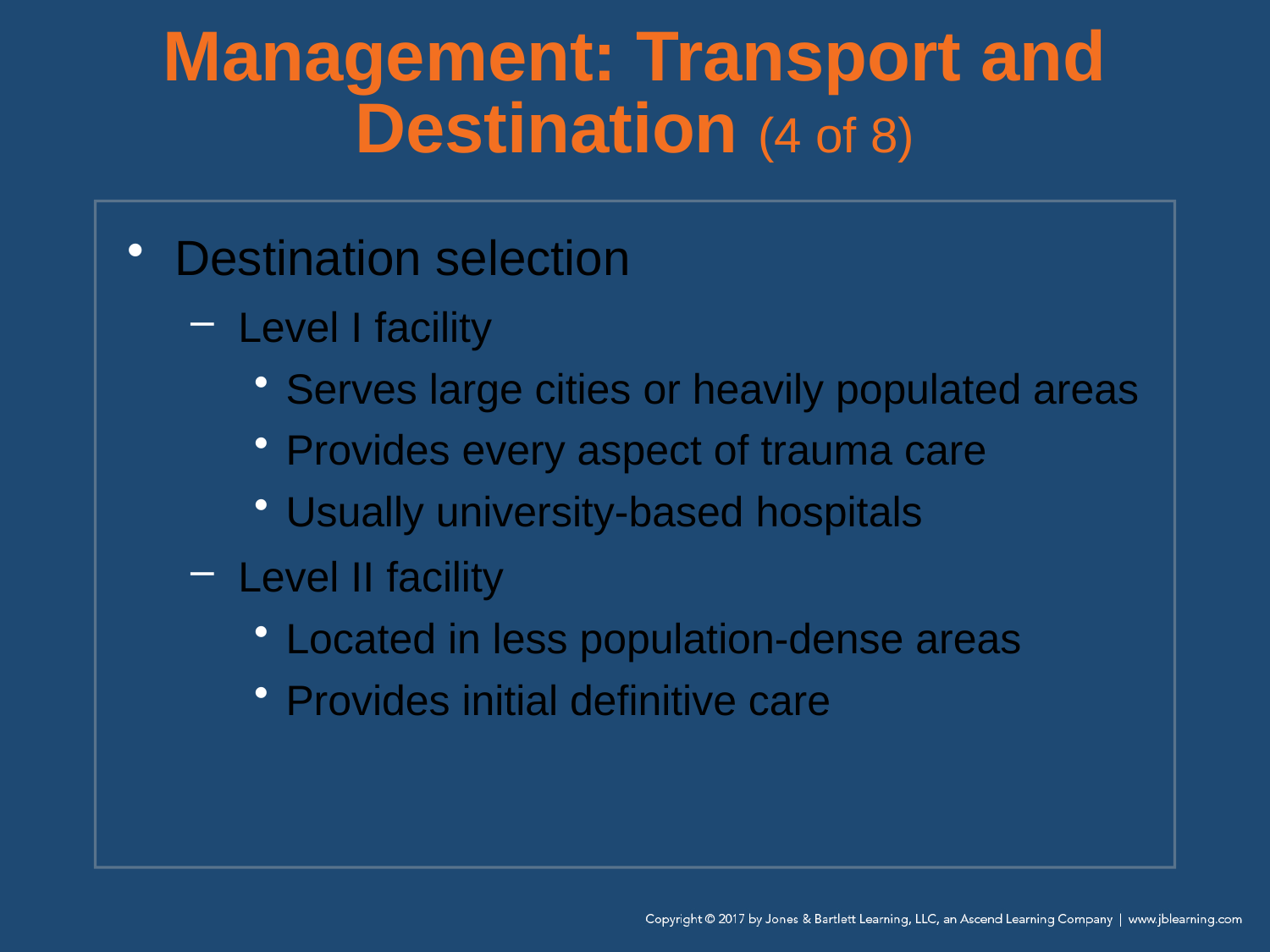

# Management: Transport and Destination (4 of 8)
Destination selection
Level I facility
Serves large cities or heavily populated areas
Provides every aspect of trauma care
Usually university-based hospitals
Level II facility
Located in less population-dense areas
Provides initial definitive care